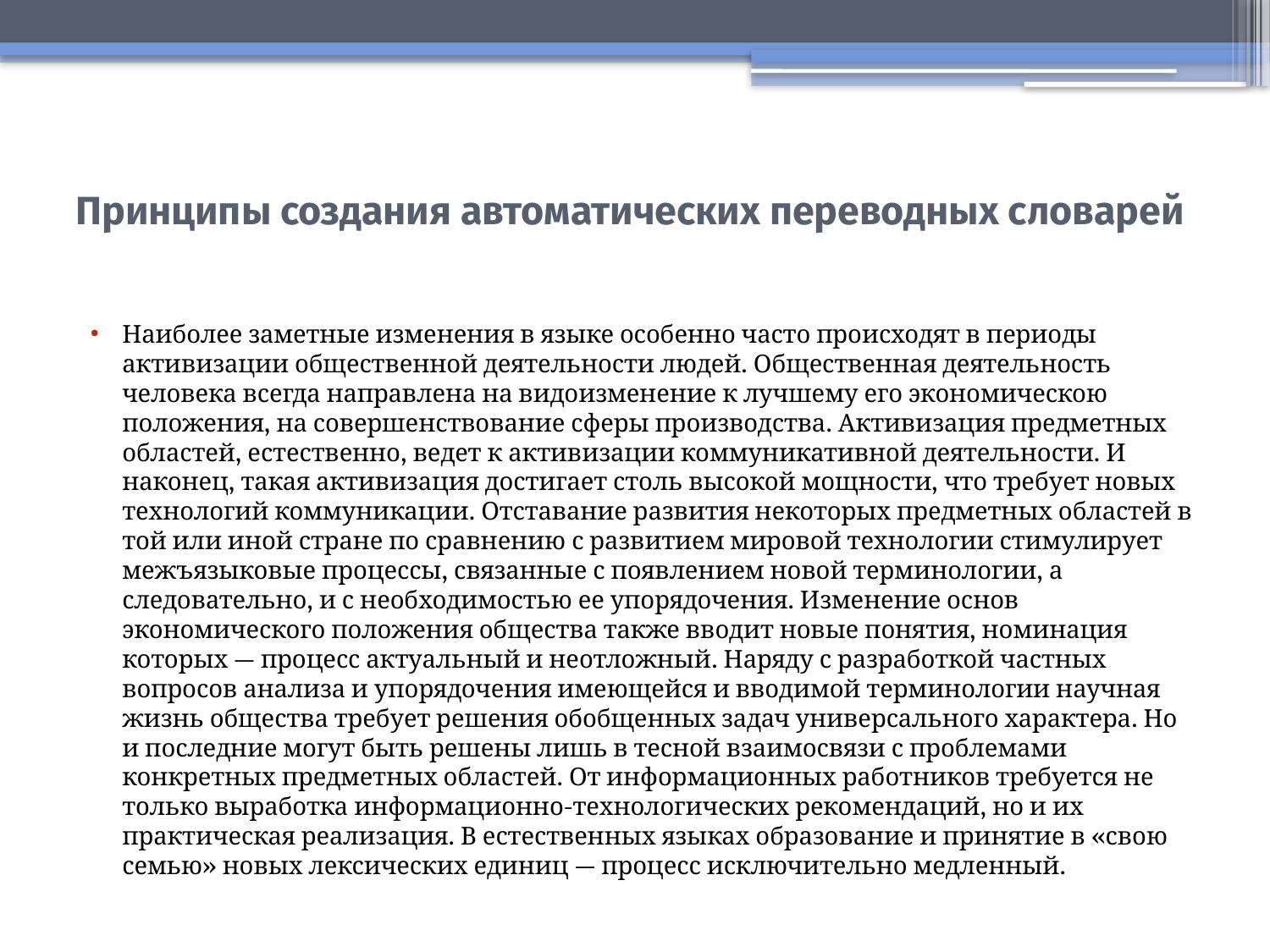

# Принципы создания автоматических переводных словарей
Наиболее заметные изменения в языке особенно часто происходят в периоды активизации общественной деятельности людей. Общественная деятельность человека всегда направлена на видоизменение к лучшему его экономическою положения, на совершенствование сферы производства. Активизация предметных областей, естественно, ведет к активизации коммуникативной деятельности. И наконец, такая активизация достигает столь высокой мощности, что требует новых технологий коммуникации. Отставание развития некоторых предметных областей в той или иной стране по сравнению с развитием мировой технологии стимулирует межъязыковые процессы, связанные с появлением новой терминологии, а следовательно, и с необходимостью ее упорядочения. Изменение основ экономического положения общества также вводит новые понятия, номинация которых — процесс актуальный и неотложный. Наряду с разработкой частных вопросов анализа и упорядочения имеющейся и вводимой терминологии научная жизнь общества требует решения обобщенных задач универсального характера. Но и последние могут быть решены лишь в тесной взаимосвязи с проблемами конкретных предметных областей. От информационных работников требуется не только выработка информационно-технологических рекомендаций, но и их практическая реализация. В естественных языках образование и принятие в «свою семью» новых лексических единиц — процесс исключительно медленный.